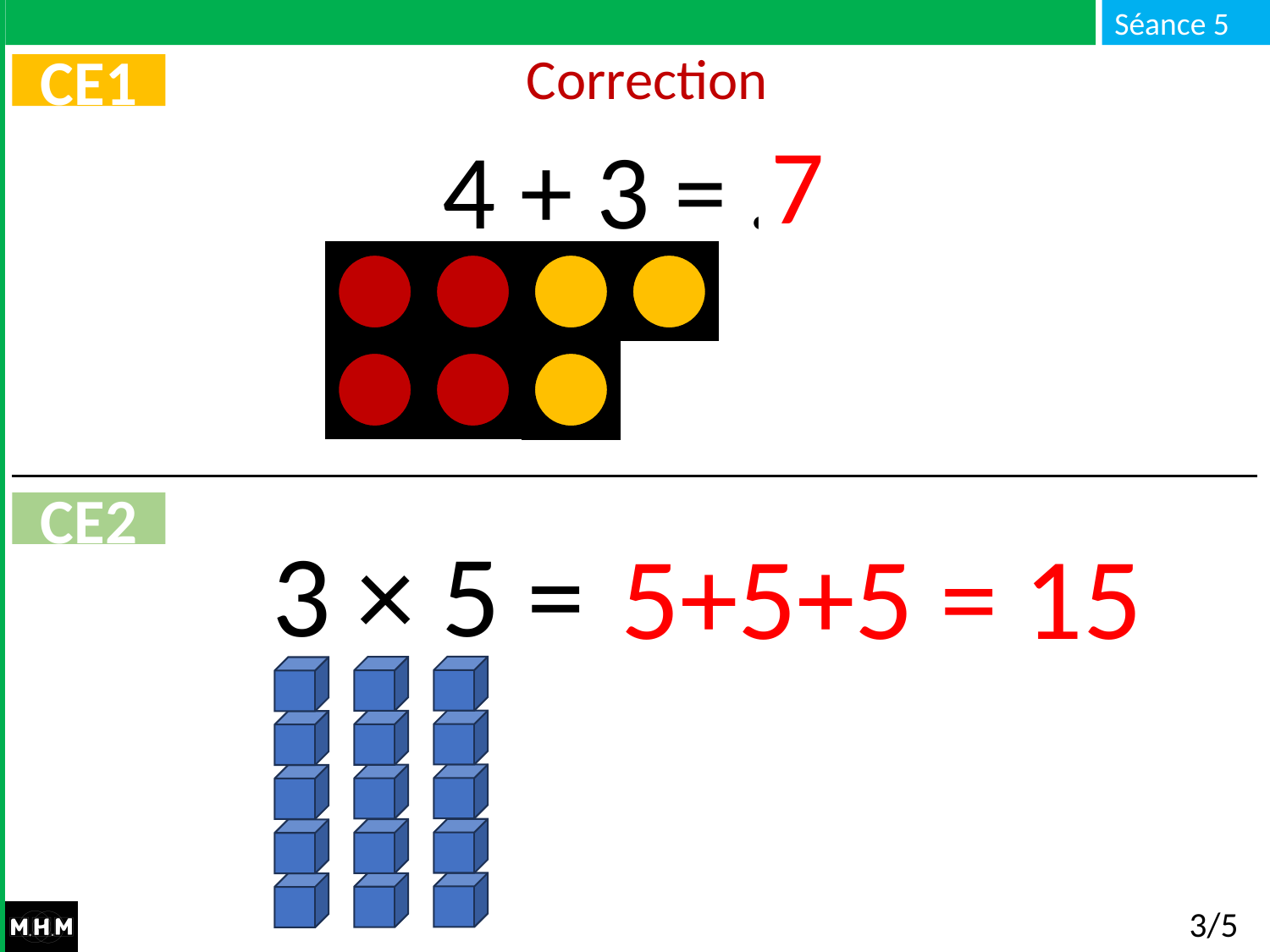

Correction
CE1
7
4 + 3 = …

CE2
3 × 5 = …
5+5+5 = 15

3/5